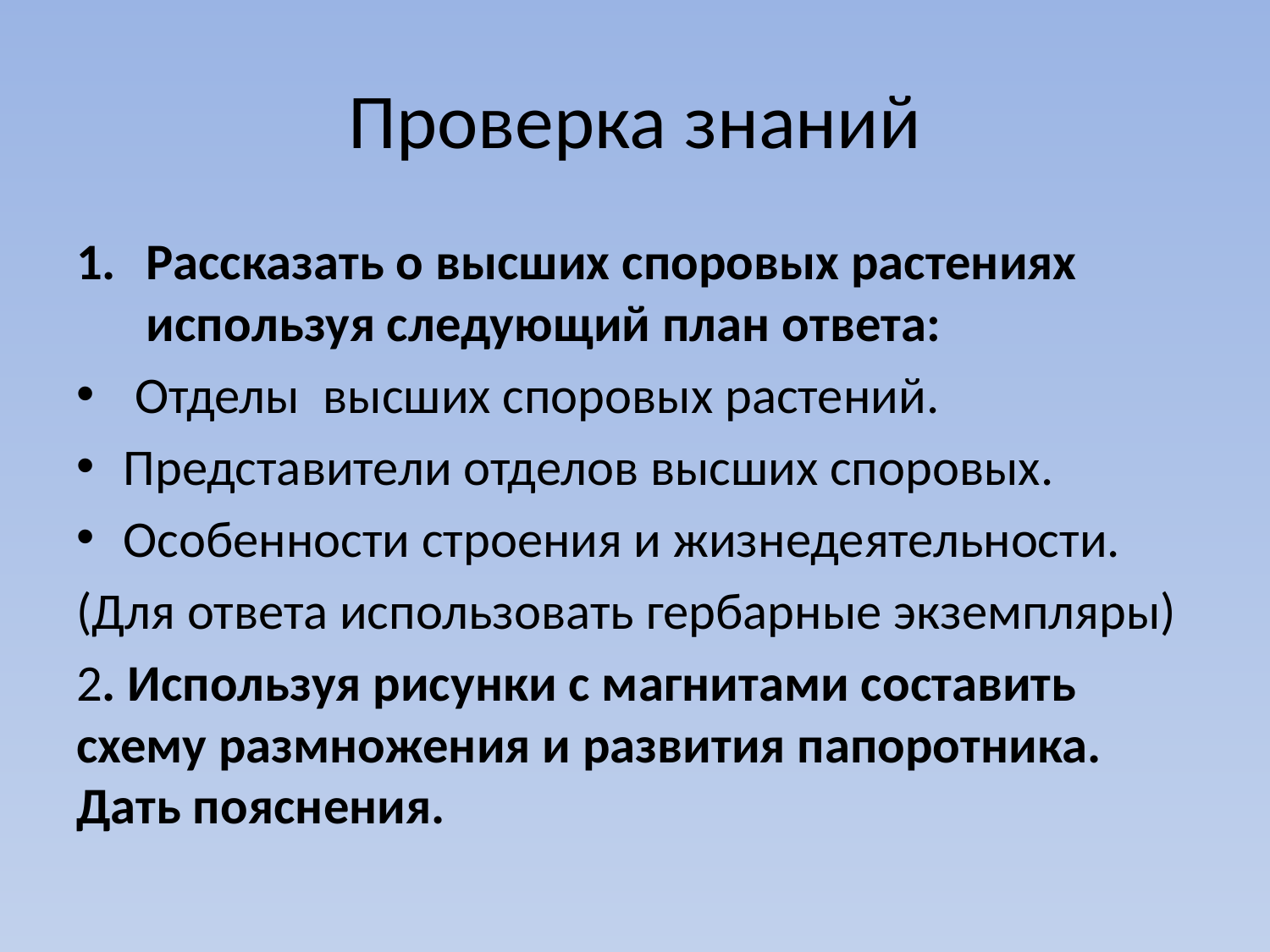

# Проверка знаний
Рассказать о высших споровых растениях используя следующий план ответа:
 Отделы  высших споровых растений.
Представители отделов высших споровых.
Особенности строения и жизнедеятельности.
(Для ответа использовать гербарные экземпляры)
2. Используя рисунки с магнитами составить схему размножения и развития папоротника. Дать пояснения.